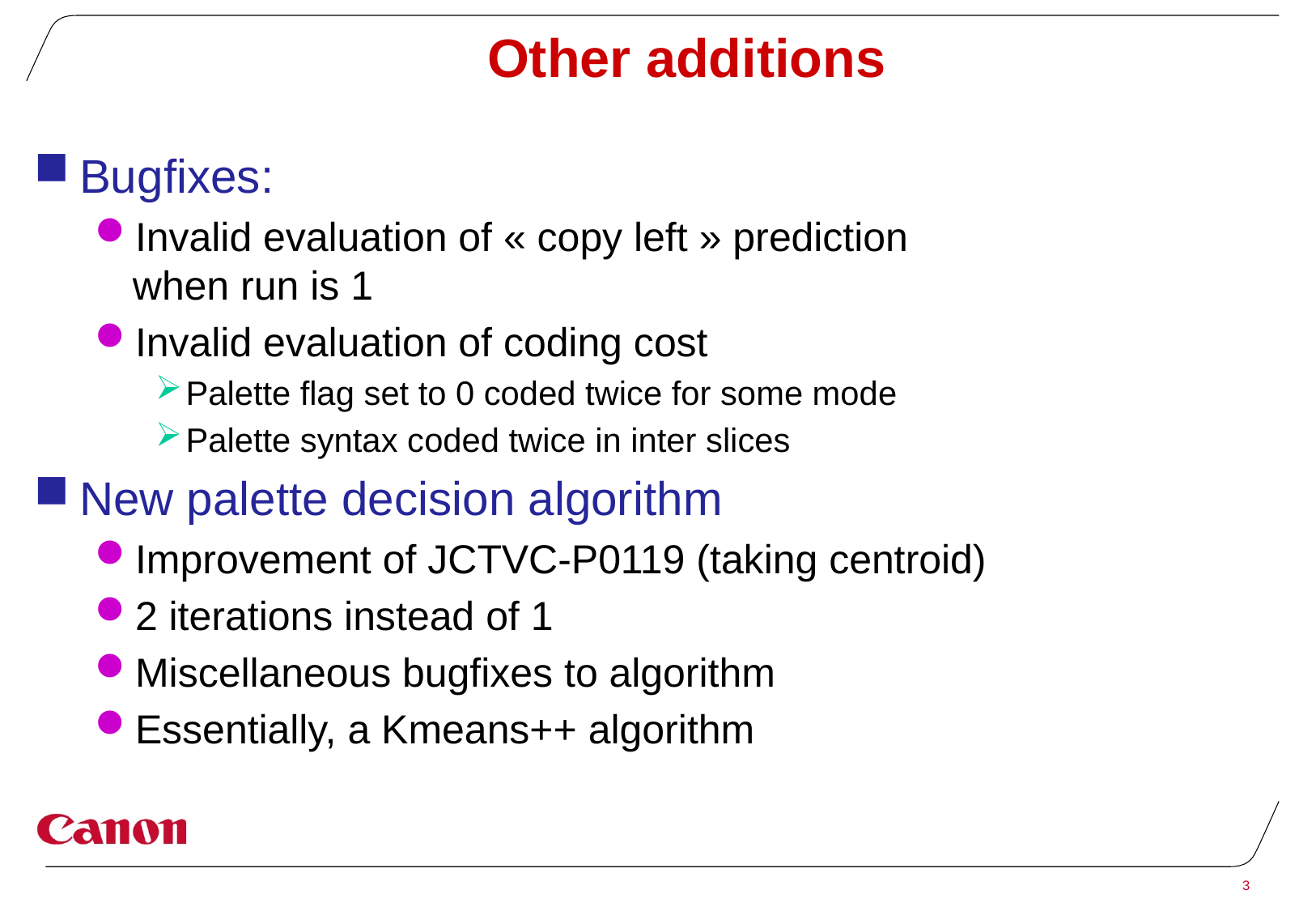

# Other additions
Bugfixes:
Invalid evaluation of « copy left » prediction
when run is 1
Invalid evaluation of coding cost
Palette flag set to 0 coded twice for some mode
Palette syntax coded twice in inter slices
New palette decision algorithm
Improvement of JCTVC-P0119 (taking centroid)
2 iterations instead of 1
Miscellaneous bugfixes to algorithm
Essentially, a Kmeans++ algorithm
3